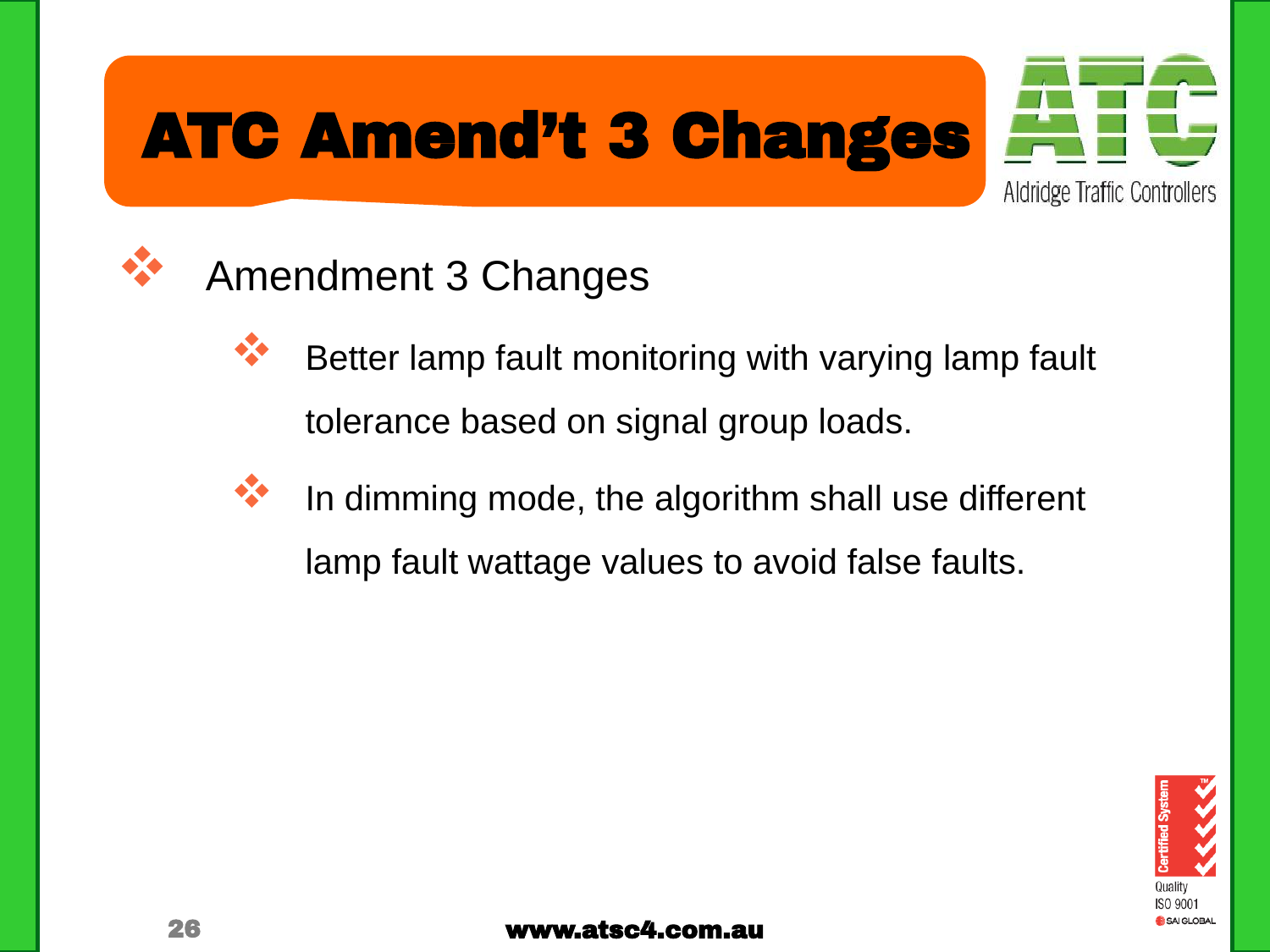

# ATC Amend’t 3 Changes
Amendment 3 Changes
Better lamp fault monitoring with varying lamp fault tolerance based on signal group loads.
In dimming mode, the algorithm shall use different lamp fault wattage values to avoid false faults.

www.atsc4.com.au
26